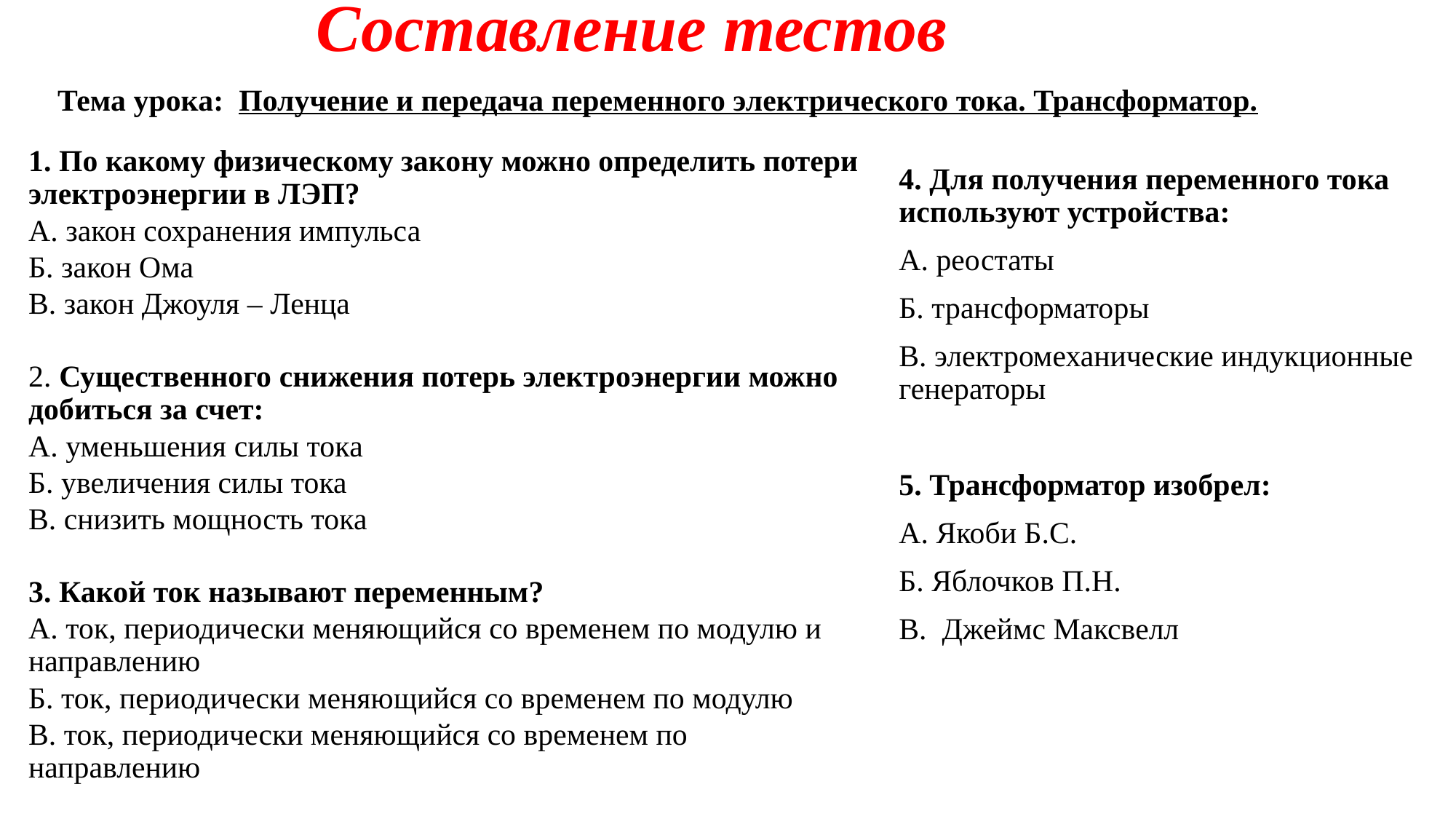

# Составление тестов
Тема урока:  Получение и передача переменного электрического тока. Трансформатор.

1. По какому физическому закону можно определить потери электроэнергии в ЛЭП?
А. закон сохранения импульса
Б. закон Ома
В. закон Джоуля – Ленца

2. Существенного снижения потерь электроэнергии можно добиться за счет:
А. уменьшения силы тока
Б. увеличения силы тока
В. снизить мощность тока

3. Какой ток называют переменным?
А. ток, периодически меняющийся со временем по модулю и направлению
Б. ток, периодически меняющийся со временем по модулю
В. ток, периодически меняющийся со временем по направлению
4. Для получения переменного тока используют устройства:
А. реостаты
Б. трансформаторы
В. электромеханические индукционные генераторы

5. Трансформатор изобрел:
А. Якоби Б.С.
Б. Яблочков П.Н.
В.  Джеймс Максвелл